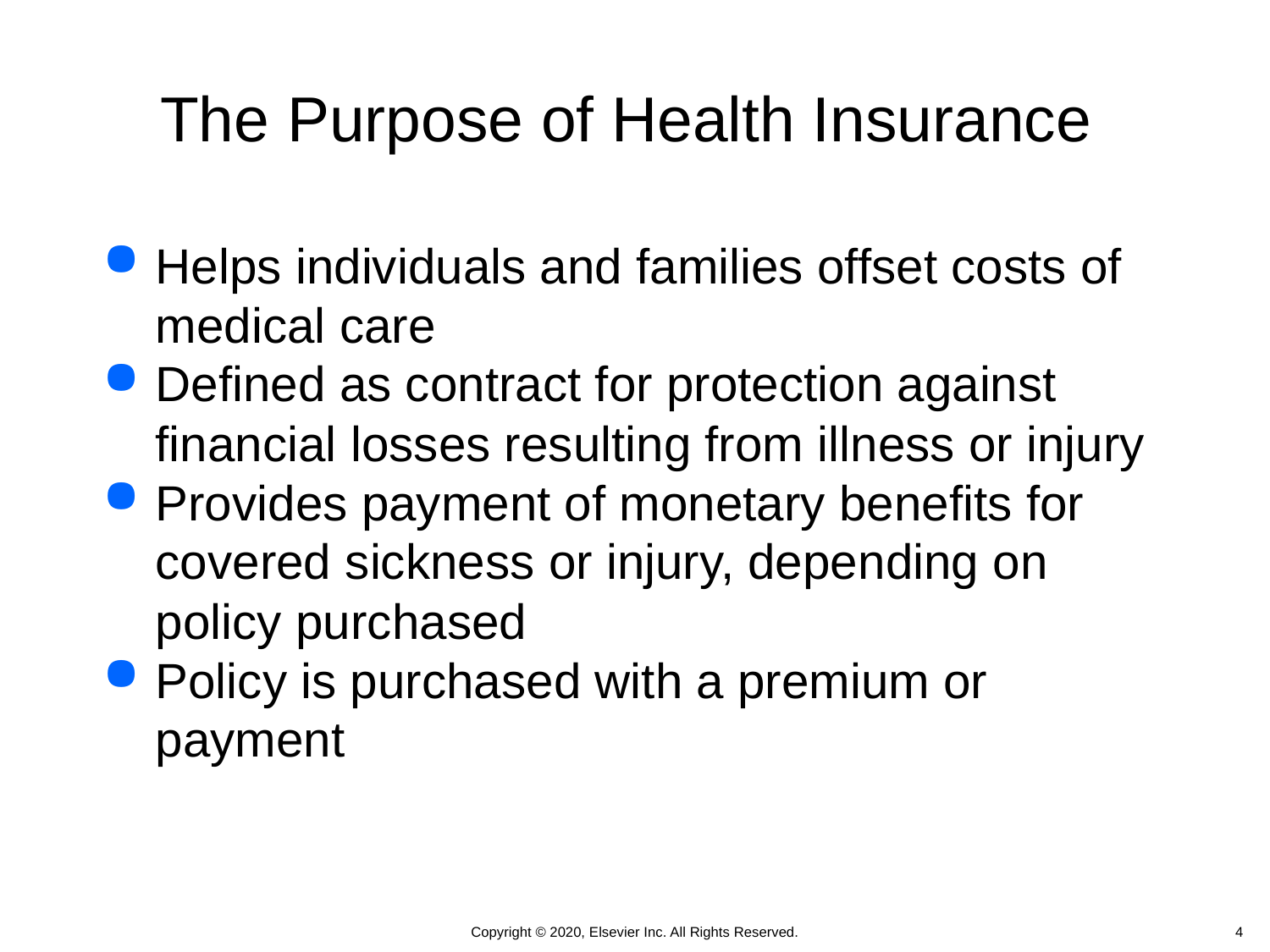

# The Purpose of Health Insurance
Helps individuals and families offset costs of medical care
Defined as contract for protection against financial losses resulting from illness or injury
Provides payment of monetary benefits for covered sickness or injury, depending on policy purchased
Policy is purchased with a premium or payment
 4